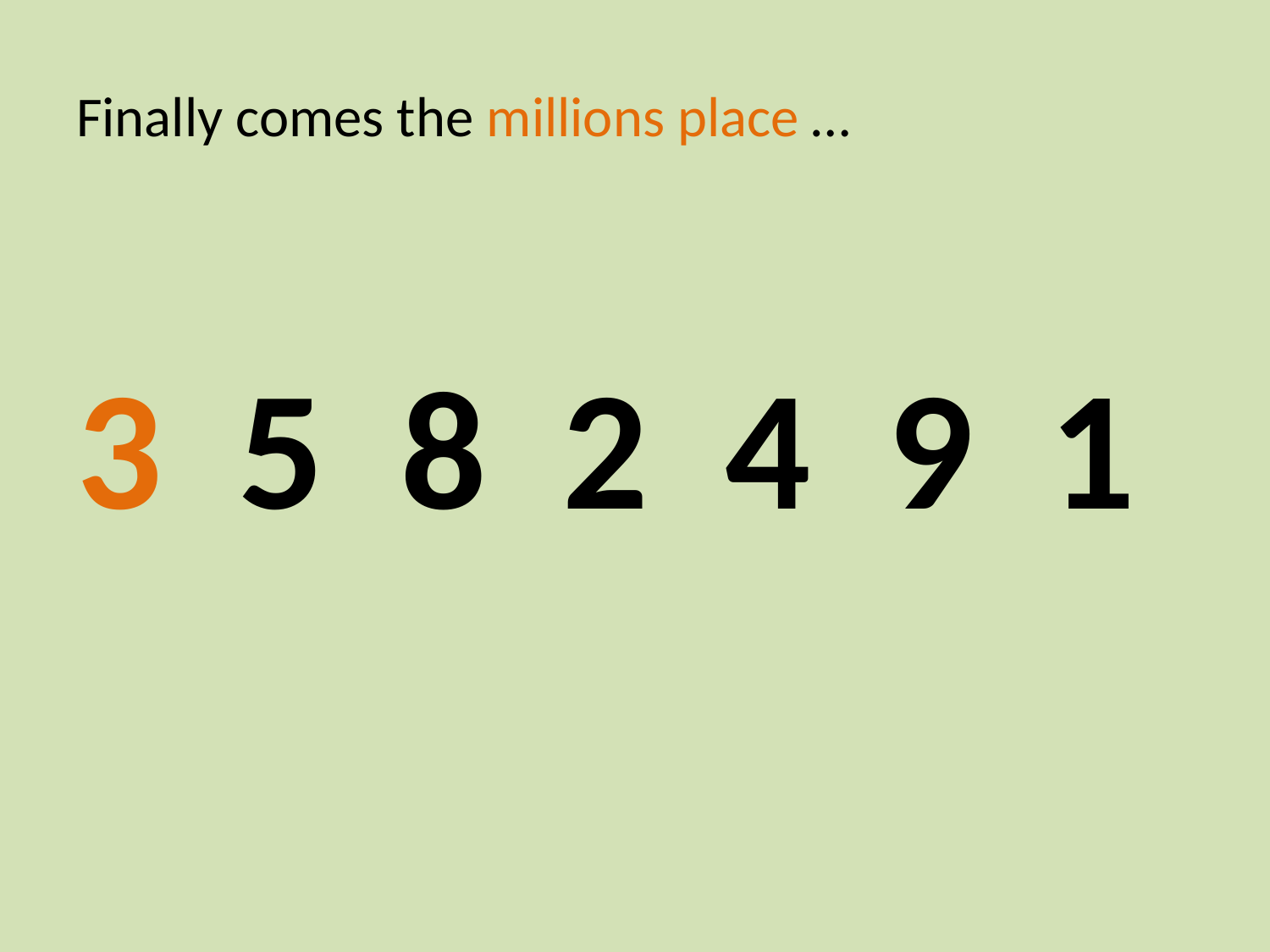

Finally comes the millions place …

3  5  8  2  4  9  1